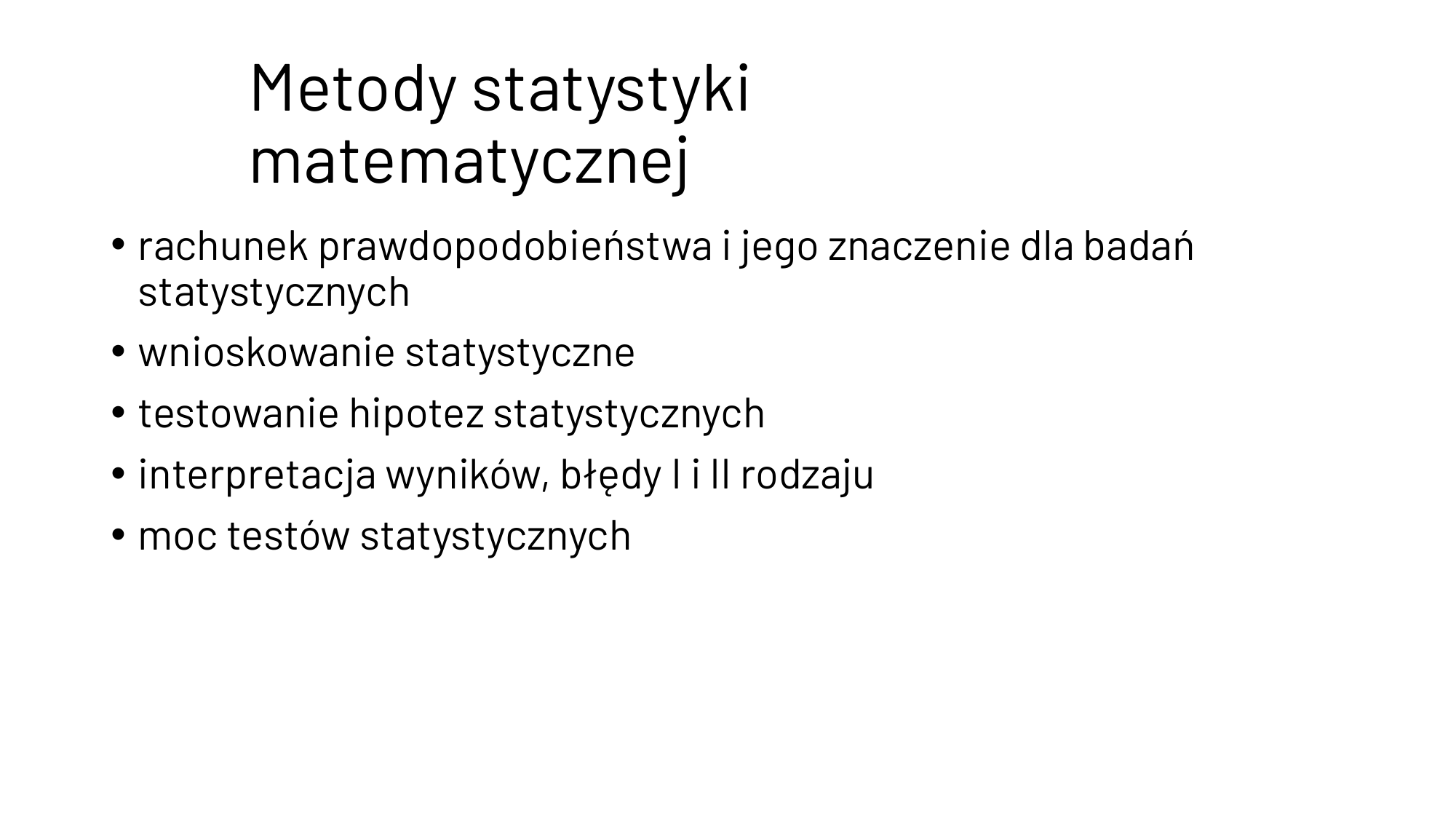

# Metody statystyki matematycznej
rachunek prawdopodobieństwa i jego znaczenie dla badań statystycznych
wnioskowanie statystyczne
testowanie hipotez statystycznych
interpretacja wyników, błędy I i II rodzaju
moc testów statystycznych